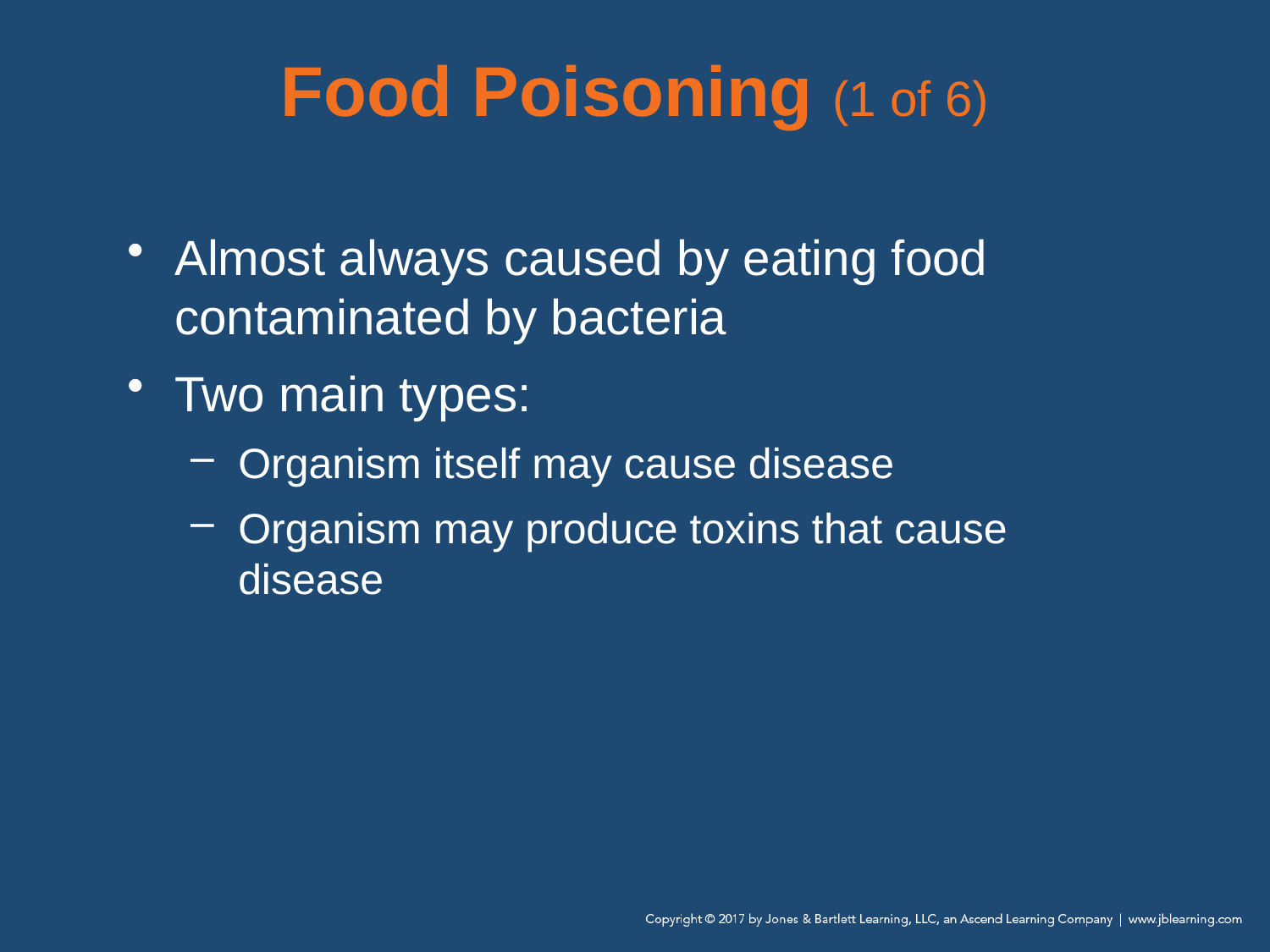

# Food Poisoning (1 of 6)
Almost always caused by eating food contaminated by bacteria
Two main types:
Organism itself may cause disease
Organism may produce toxins that cause disease